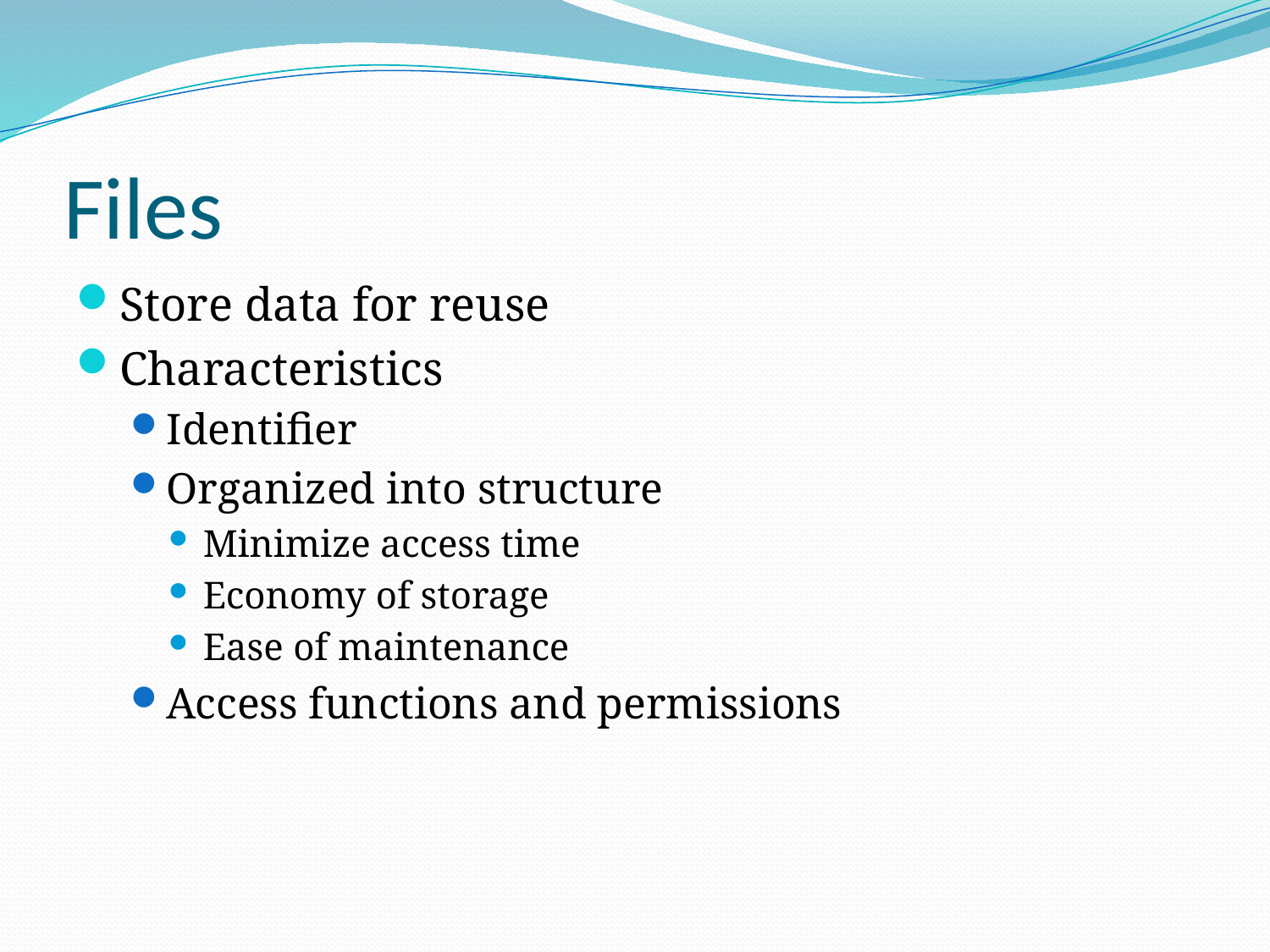

# Files
Store data for reuse
Characteristics
Identifier
Organized into structure
Minimize access time
Economy of storage
Ease of maintenance
Access functions and permissions